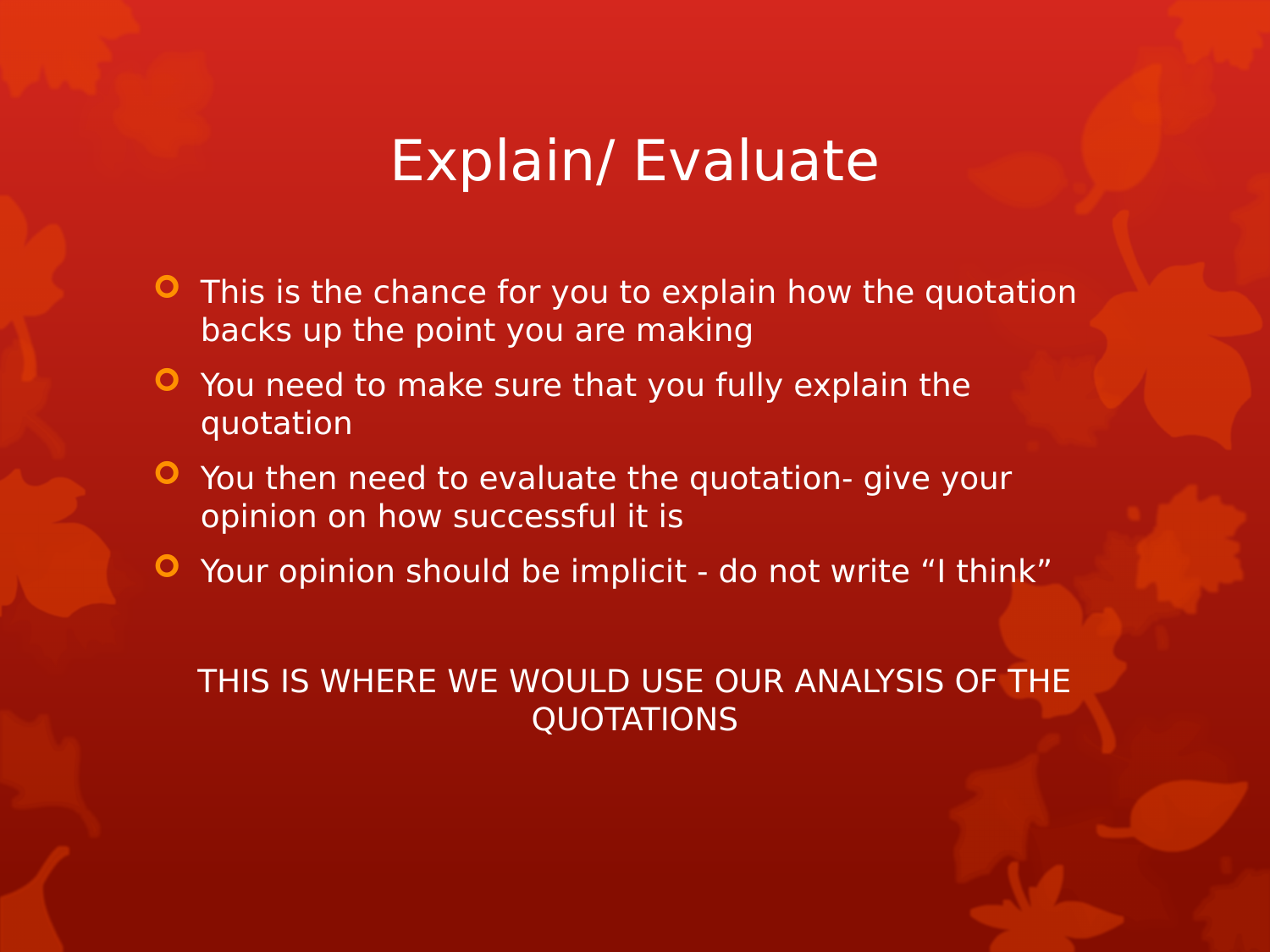

# Explain/ Evaluate
This is the chance for you to explain how the quotation backs up the point you are making
You need to make sure that you fully explain the quotation
You then need to evaluate the quotation- give your opinion on how successful it is
Your opinion should be implicit - do not write “I think”

THIS IS WHERE WE WOULD USE OUR ANALYSIS OF THE QUOTATIONS